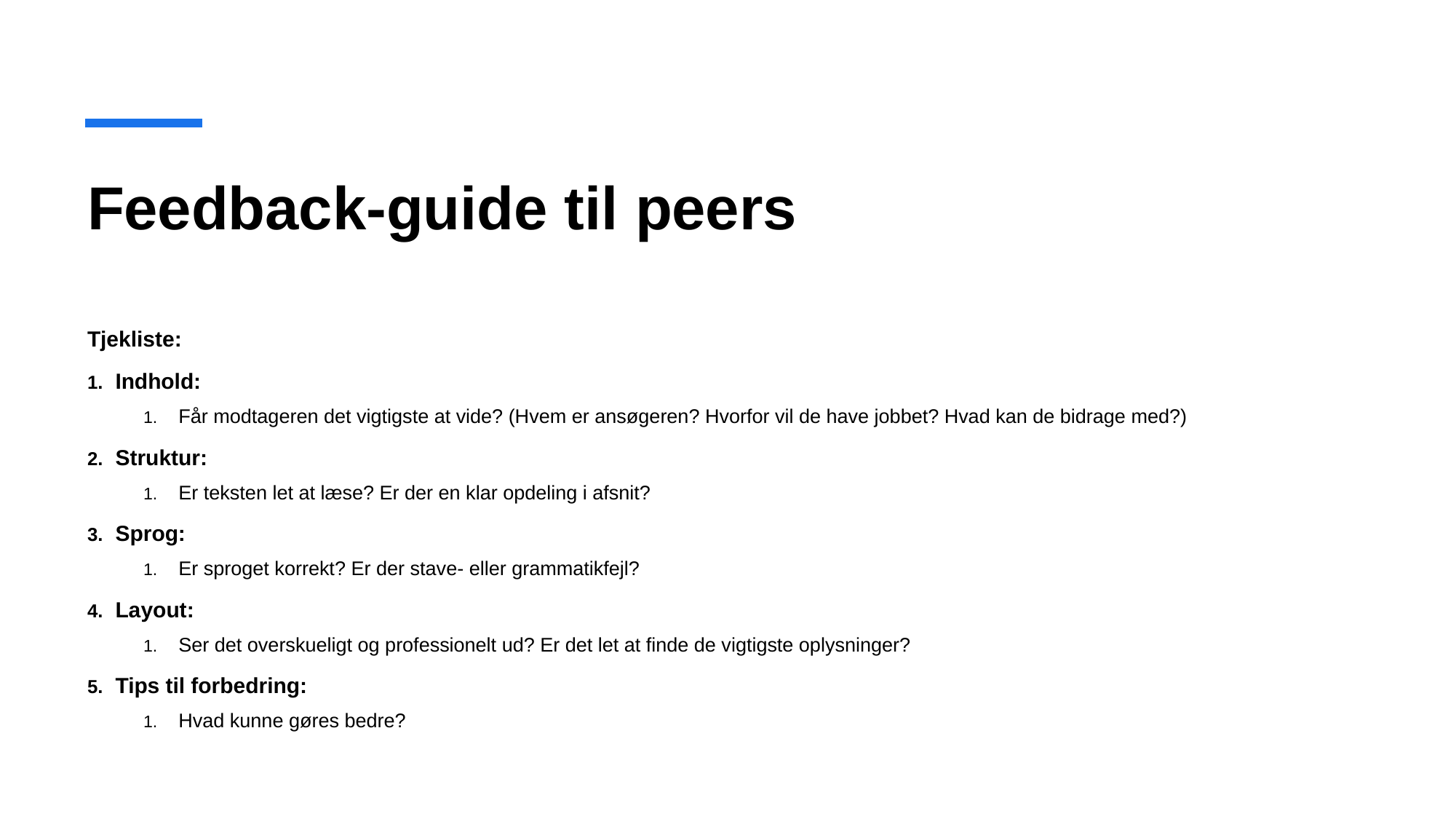

# Feedback-guide til peers
Tjekliste:
Indhold:
Får modtageren det vigtigste at vide? (Hvem er ansøgeren? Hvorfor vil de have jobbet? Hvad kan de bidrage med?)
Struktur:
Er teksten let at læse? Er der en klar opdeling i afsnit?
Sprog:
Er sproget korrekt? Er der stave- eller grammatikfejl?
Layout:
Ser det overskueligt og professionelt ud? Er det let at finde de vigtigste oplysninger?
Tips til forbedring:
Hvad kunne gøres bedre?